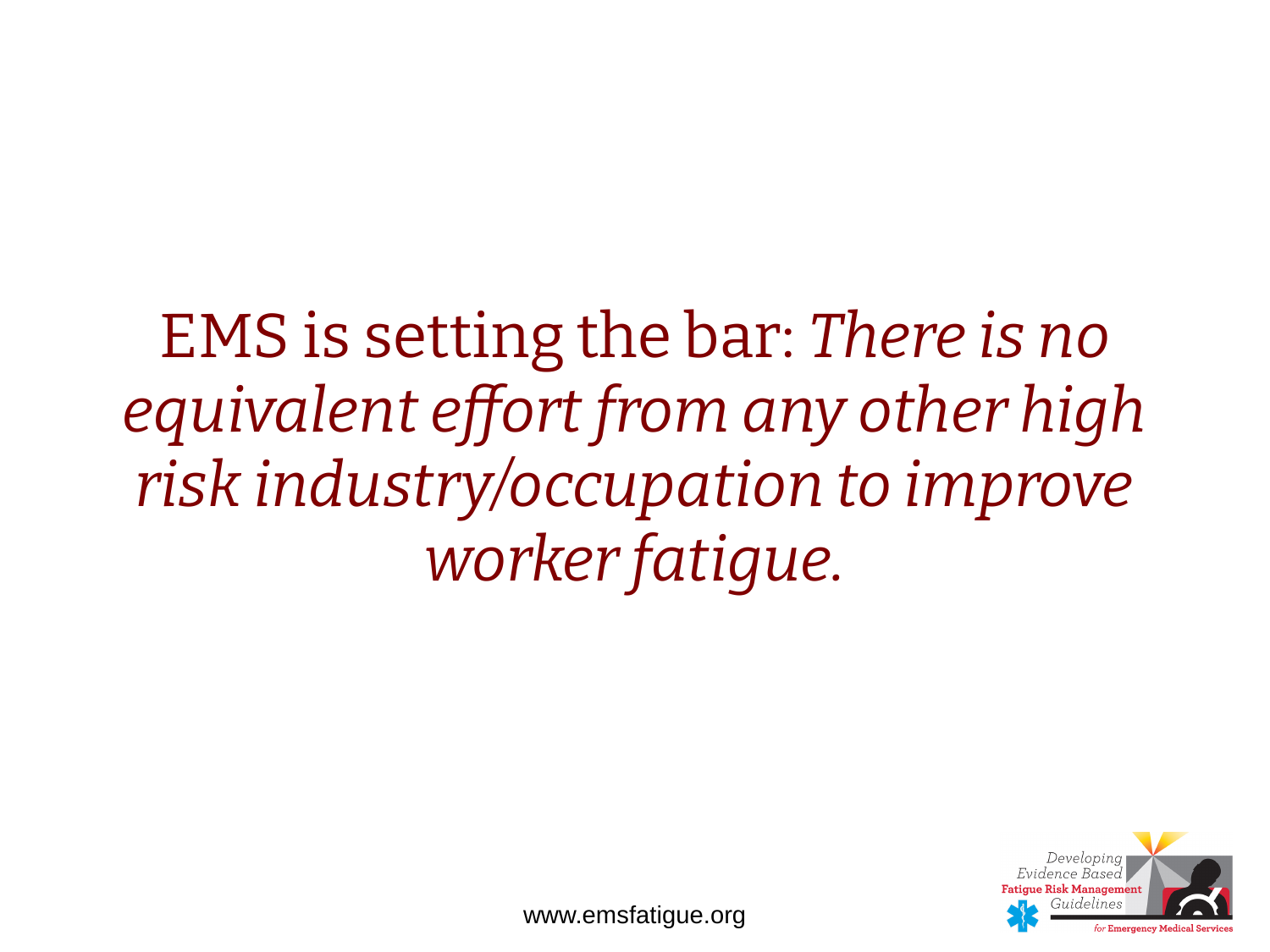

# EMS is setting the bar: There is no equivalent effort from any other high risk industry/occupation to improve worker fatigue.